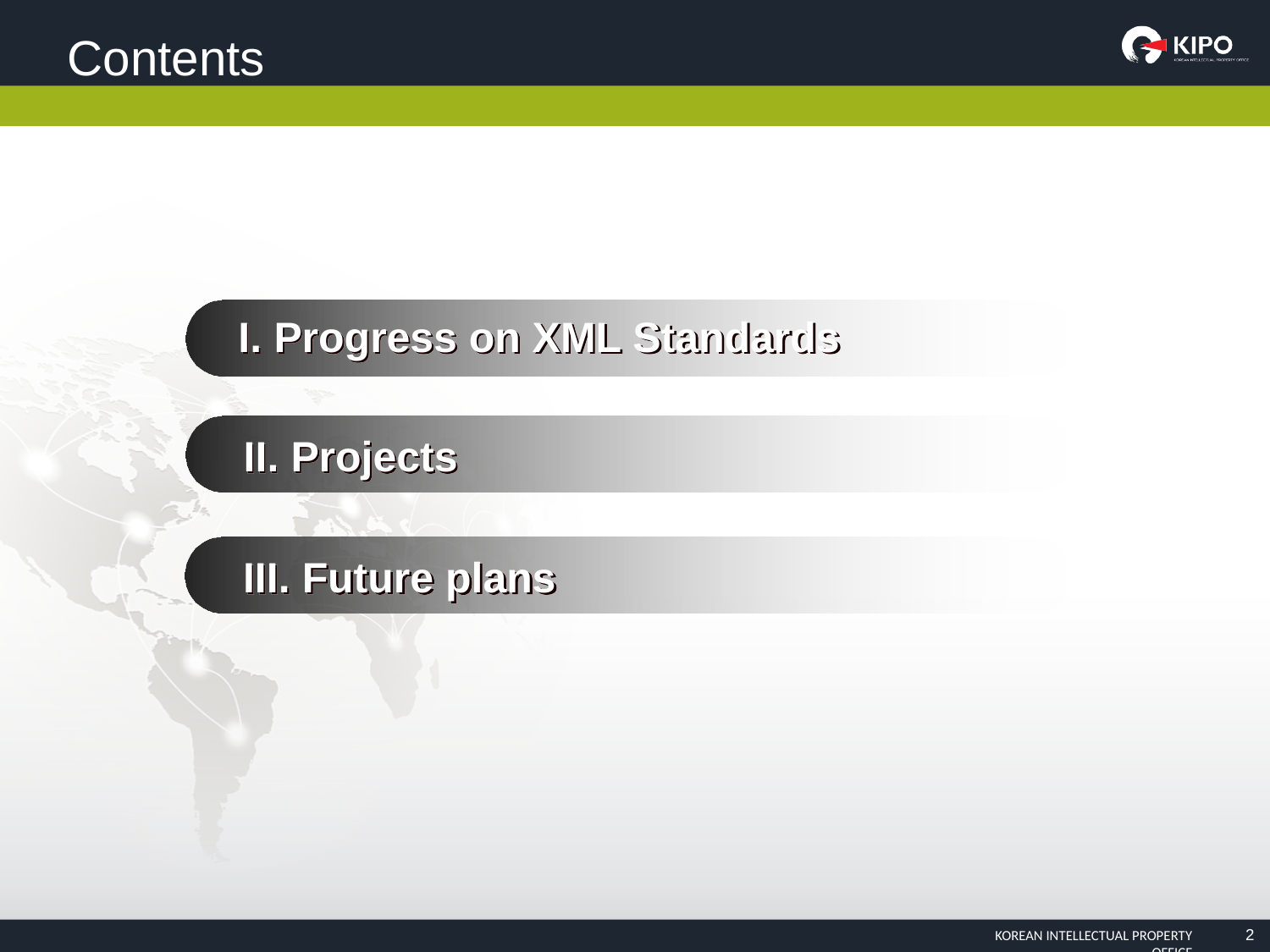

Contents

I. Progress on XML Standards

II. Projects

III. Future plans